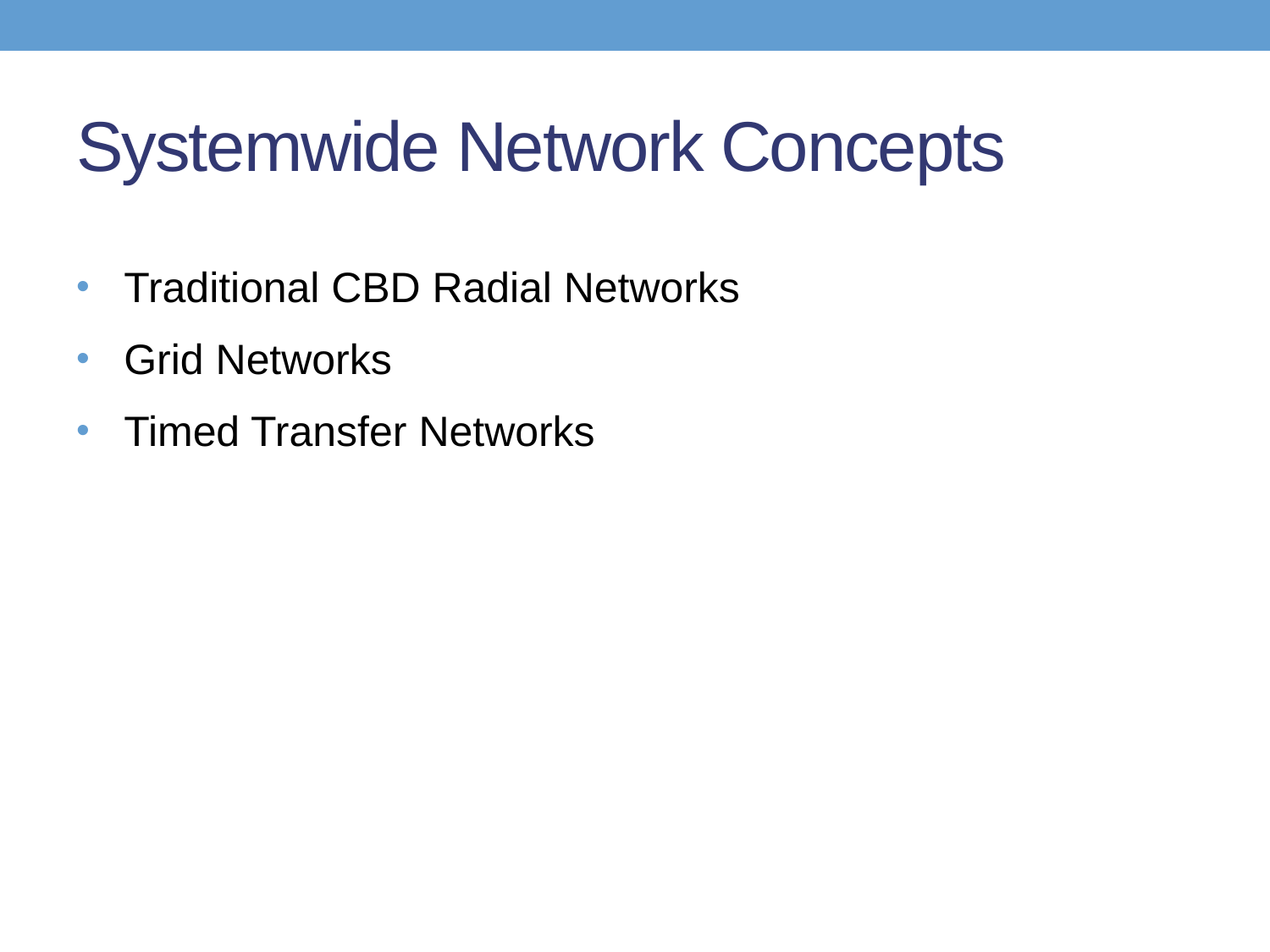

# Systemwide Network Concepts
Traditional CBD Radial Networks
Grid Networks
Timed Transfer Networks